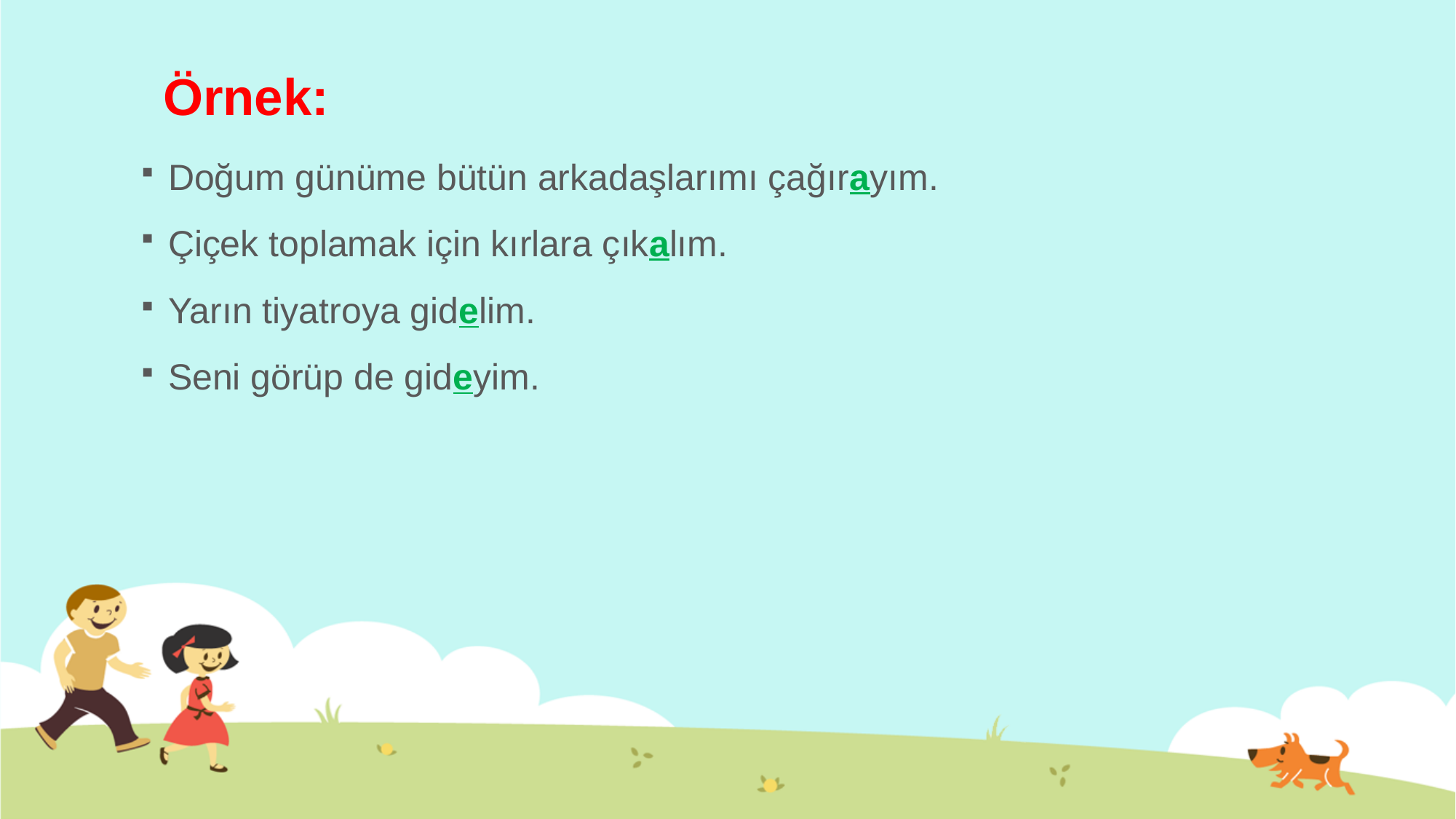

# Örnek:
Doğum günüme bütün arkadaşlarımı çağırayım.
Çiçek toplamak için kırlara çıkalım.
Yarın tiyatroya gidelim.
Seni görüp de gideyim.